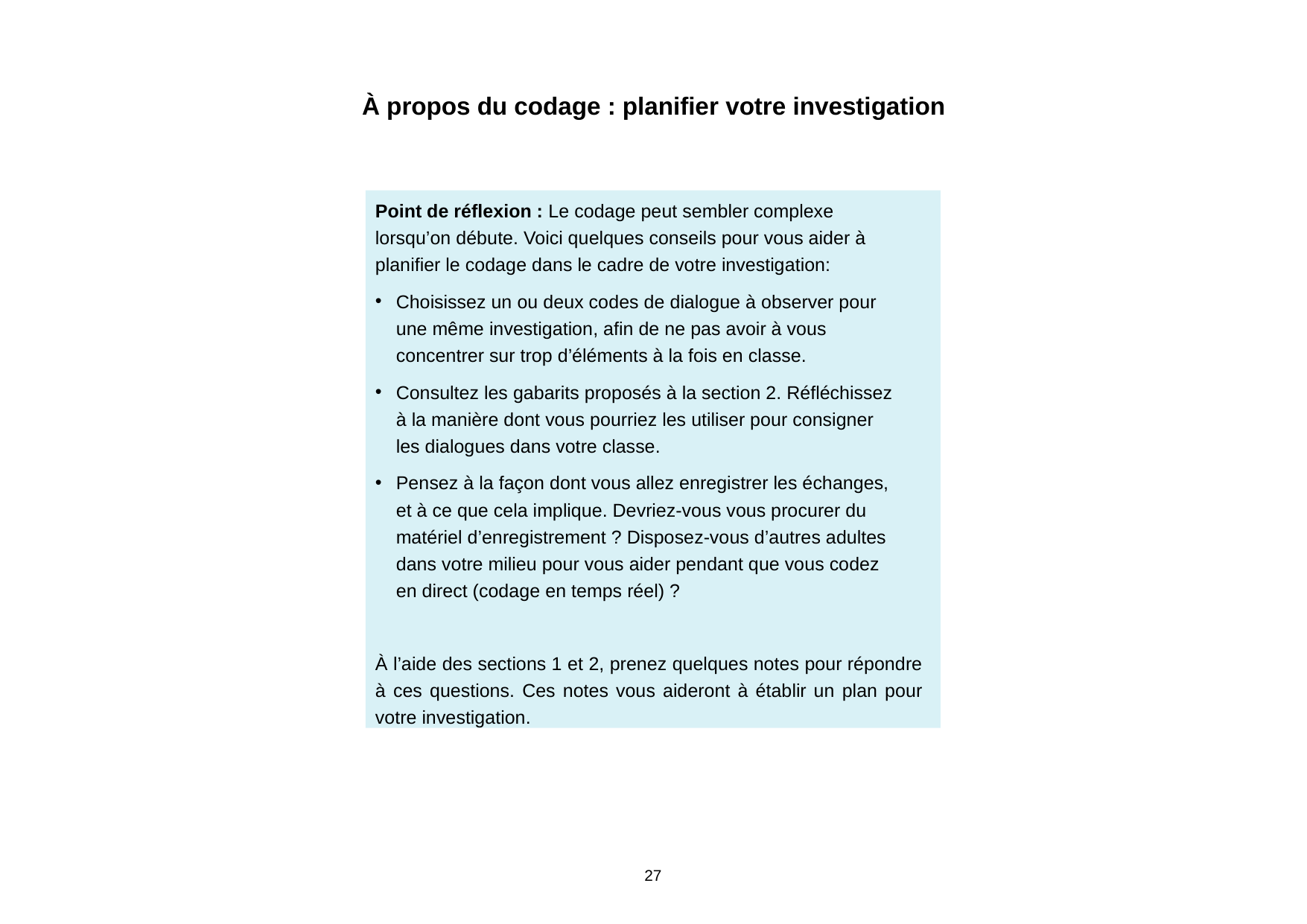

À propos du codage : planifier votre investigation
Point de réflexion : Le codage peut sembler complexe lorsqu’on débute. Voici quelques conseils pour vous aider à planifier le codage dans le cadre de votre investigation:
Choisissez un ou deux codes de dialogue à observer pour une même investigation, afin de ne pas avoir à vous concentrer sur trop d’éléments à la fois en classe.
Consultez les gabarits proposés à la section 2. Réfléchissez à la manière dont vous pourriez les utiliser pour consigner les dialogues dans votre classe.
Pensez à la façon dont vous allez enregistrer les échanges, et à ce que cela implique. Devriez-vous vous procurer du matériel d’enregistrement ? Disposez-vous d’autres adultes dans votre milieu pour vous aider pendant que vous codez en direct (codage en temps réel) ?

À l’aide des sections 1 et 2, prenez quelques notes pour répondre à ces questions. Ces notes vous aideront à établir un plan pour votre investigation.
27